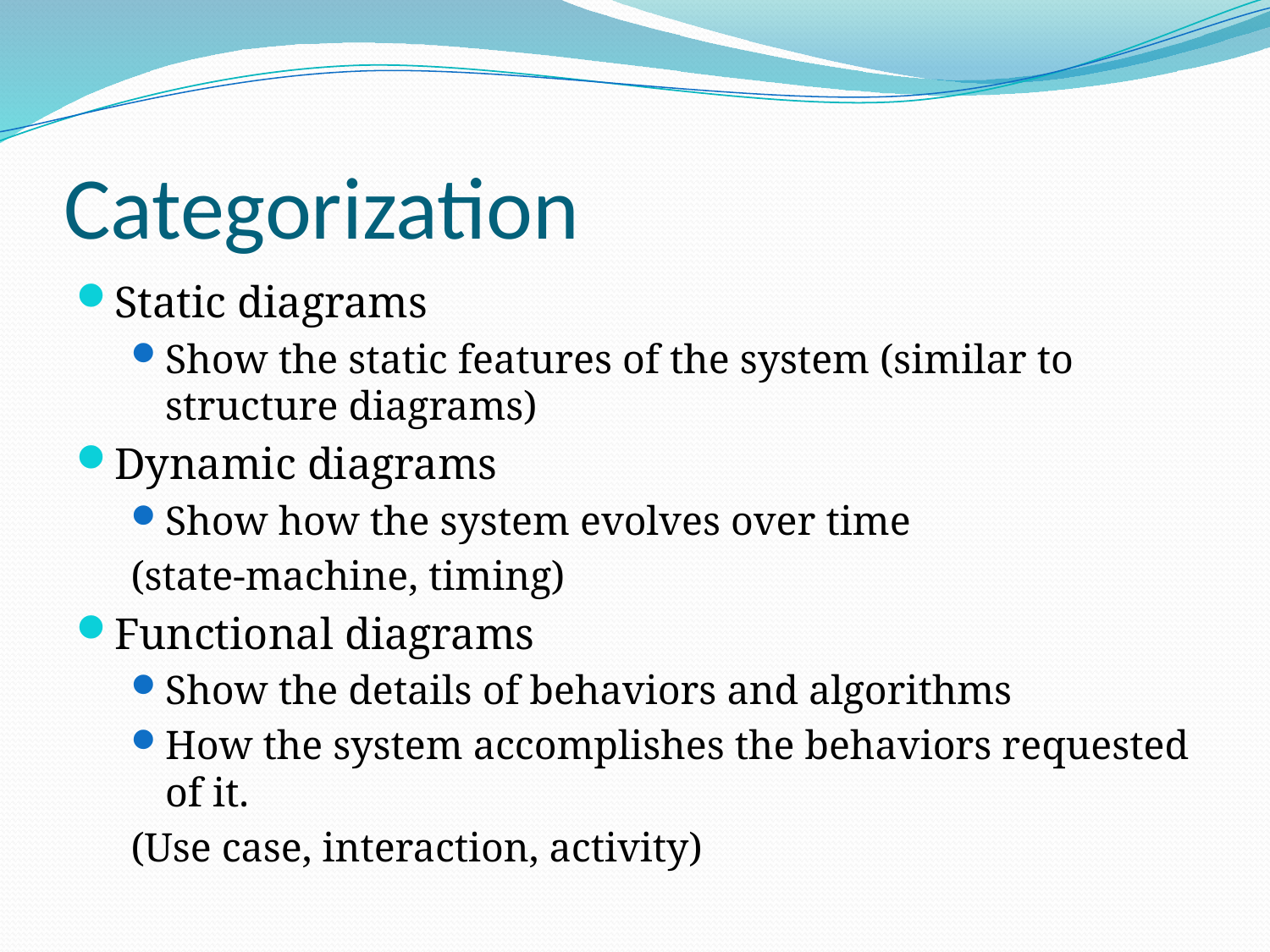

# Categorization
Static diagrams
Show the static features of the system (similar to structure diagrams)
Dynamic diagrams
Show how the system evolves over time
(state-machine, timing)
Functional diagrams
Show the details of behaviors and algorithms
How the system accomplishes the behaviors requested of it.
(Use case, interaction, activity)